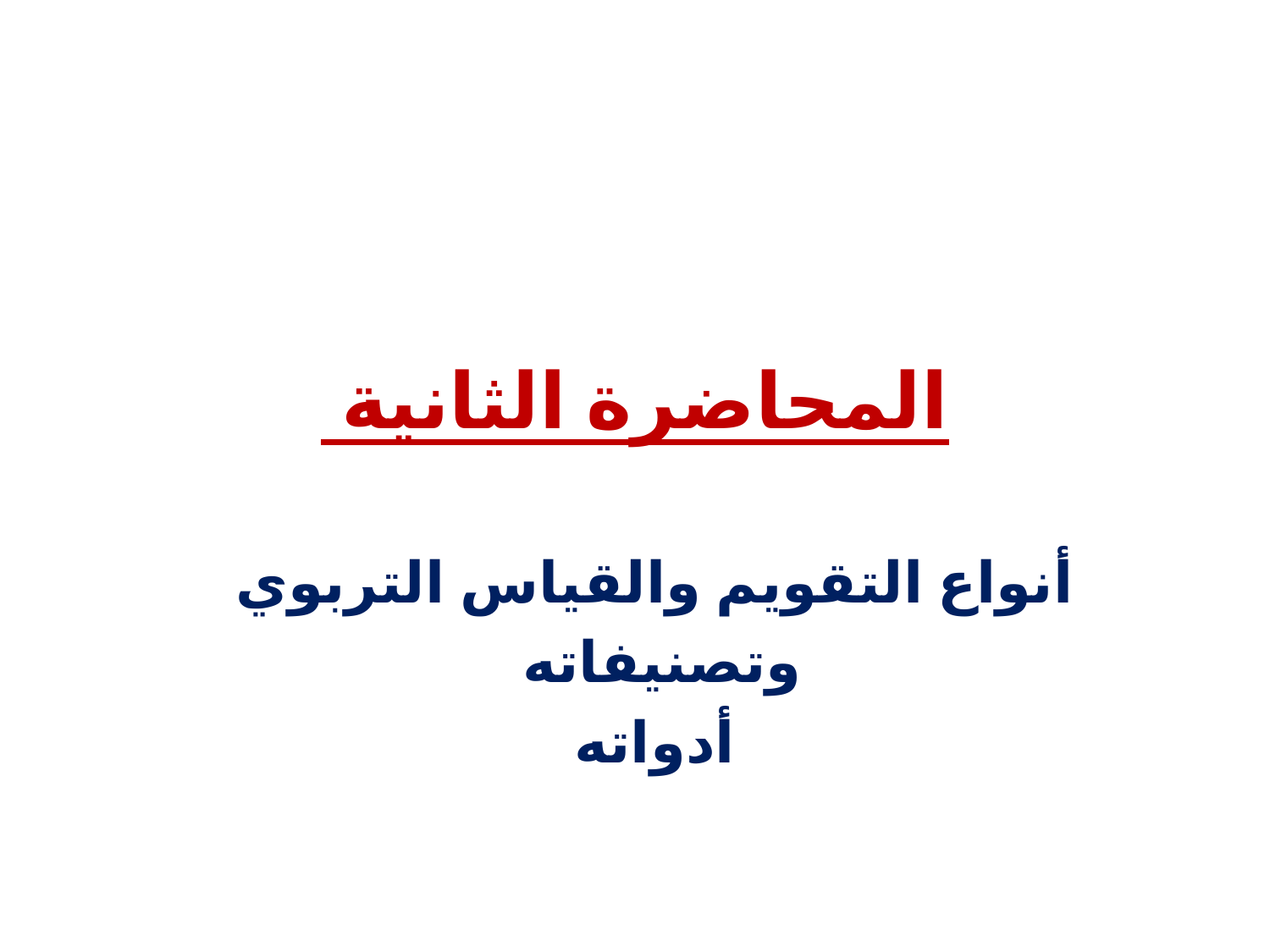

# المحاضرة الثانية
أنواع التقويم والقياس التربوي
وتصنيفاته
أدواته